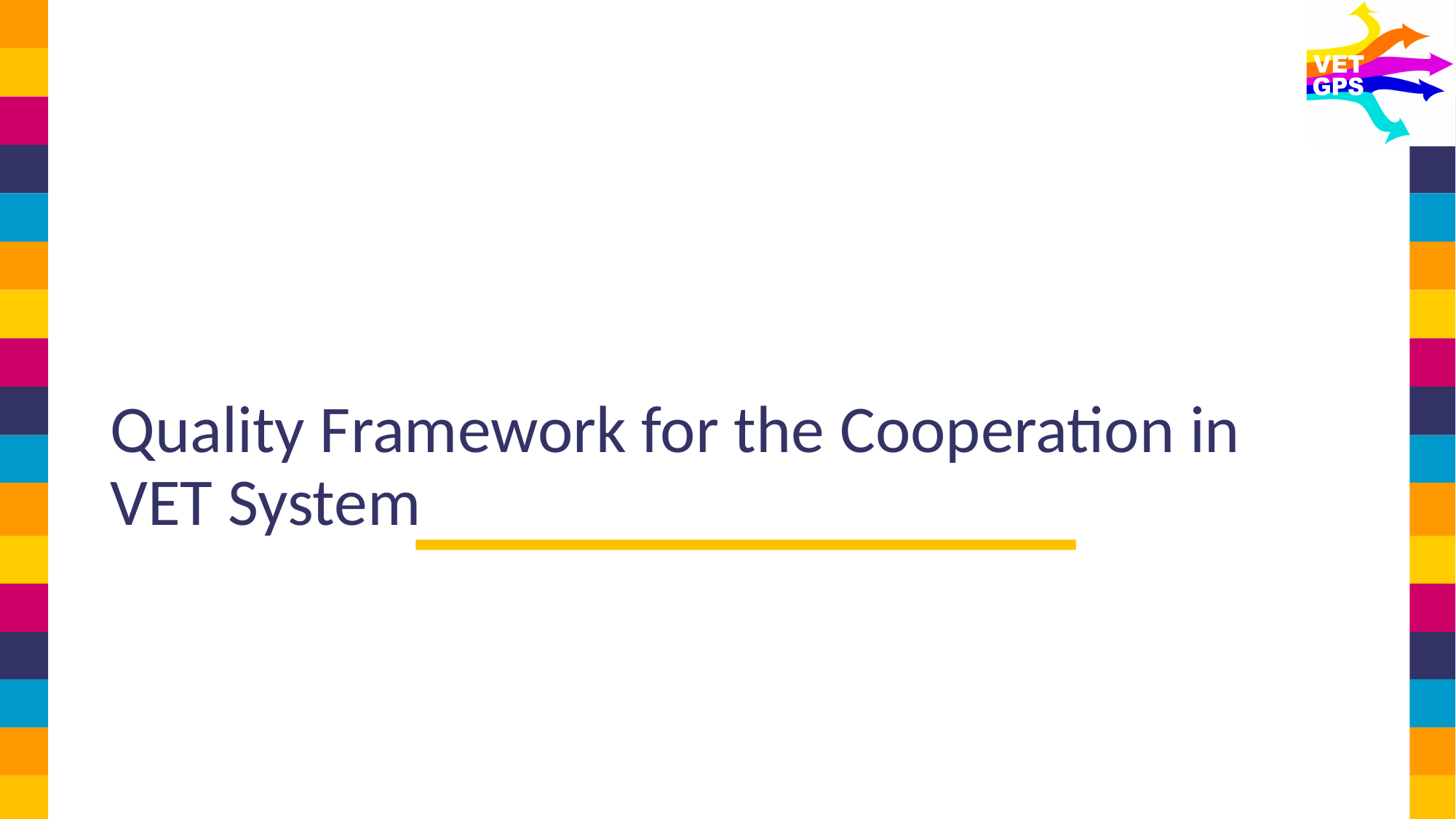

# Quality Framework for the Cooperation in VET System